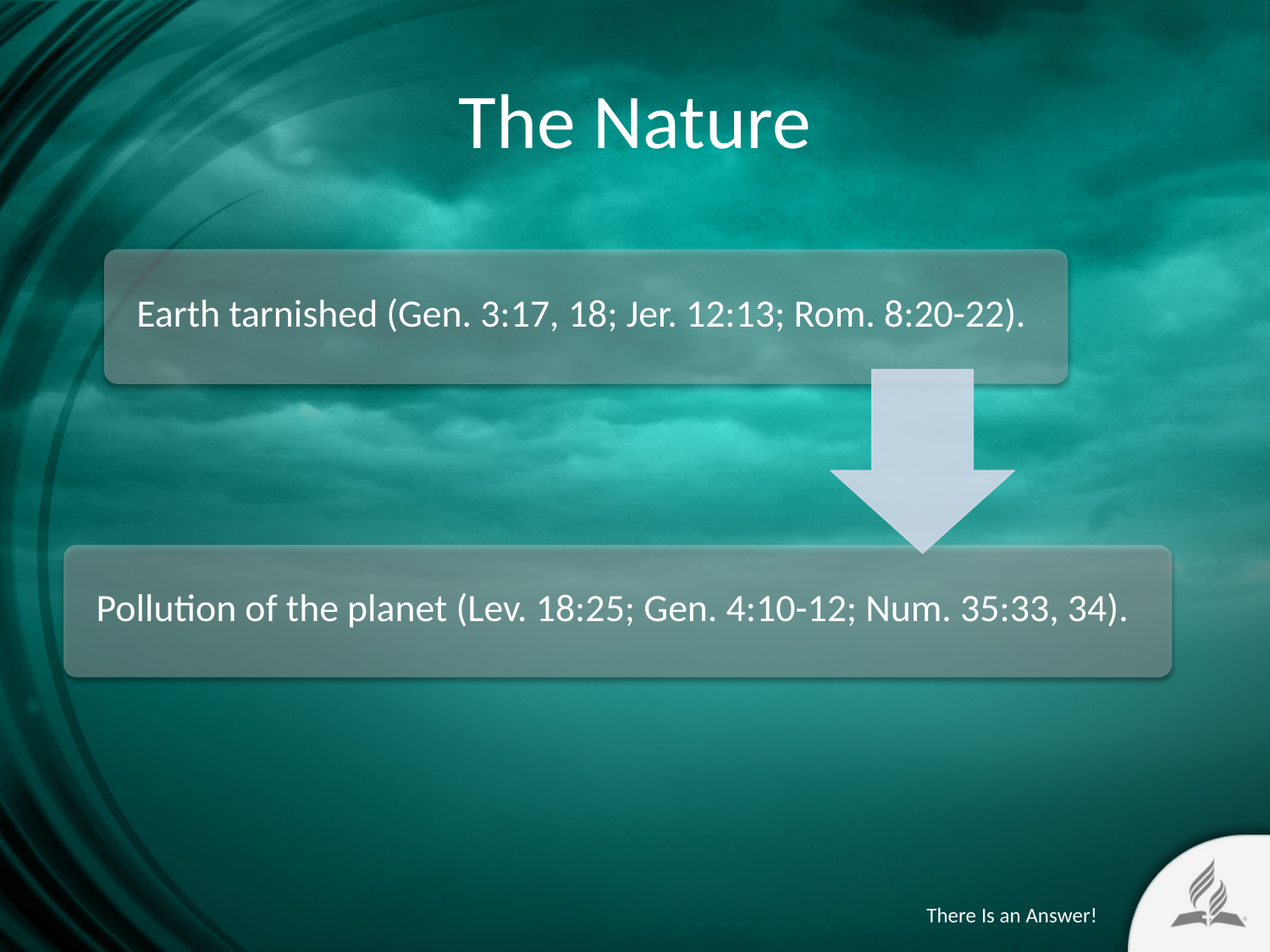

# The Nature

Earth tarnished (Gen. 3:17, 18; Jer. 12:13; Rom. 8:20-22).
Pollution of the planet (Lev. 18:25; Gen. 4:10-12; Num. 35:33, 34).
There Is an Answer!